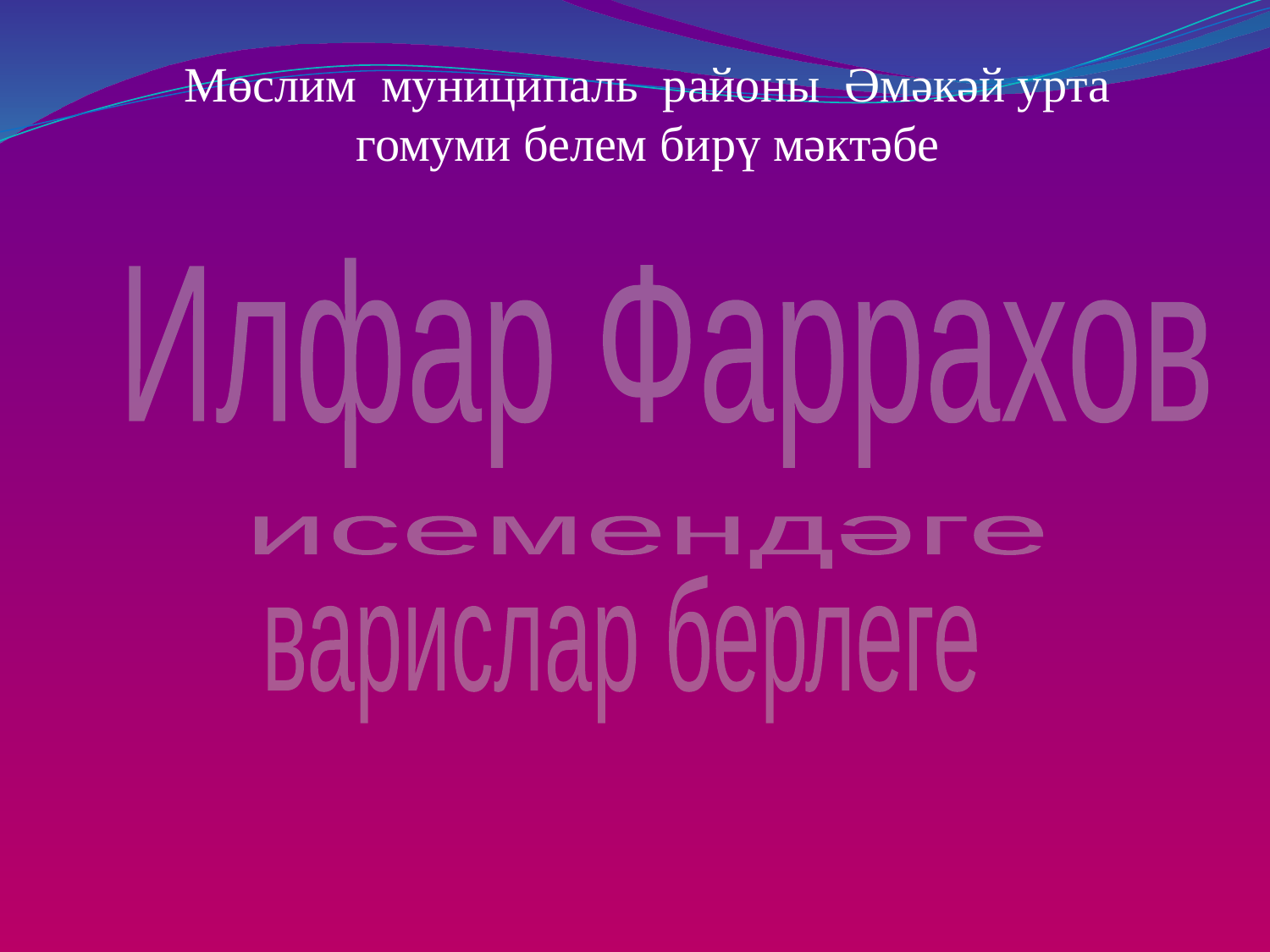

Мөслим  муниципаль  районы  Әмәкәй урта гомуми белем бирү мәктәбе
Илфар Фаррахов
исемендәге
варислар берлеге